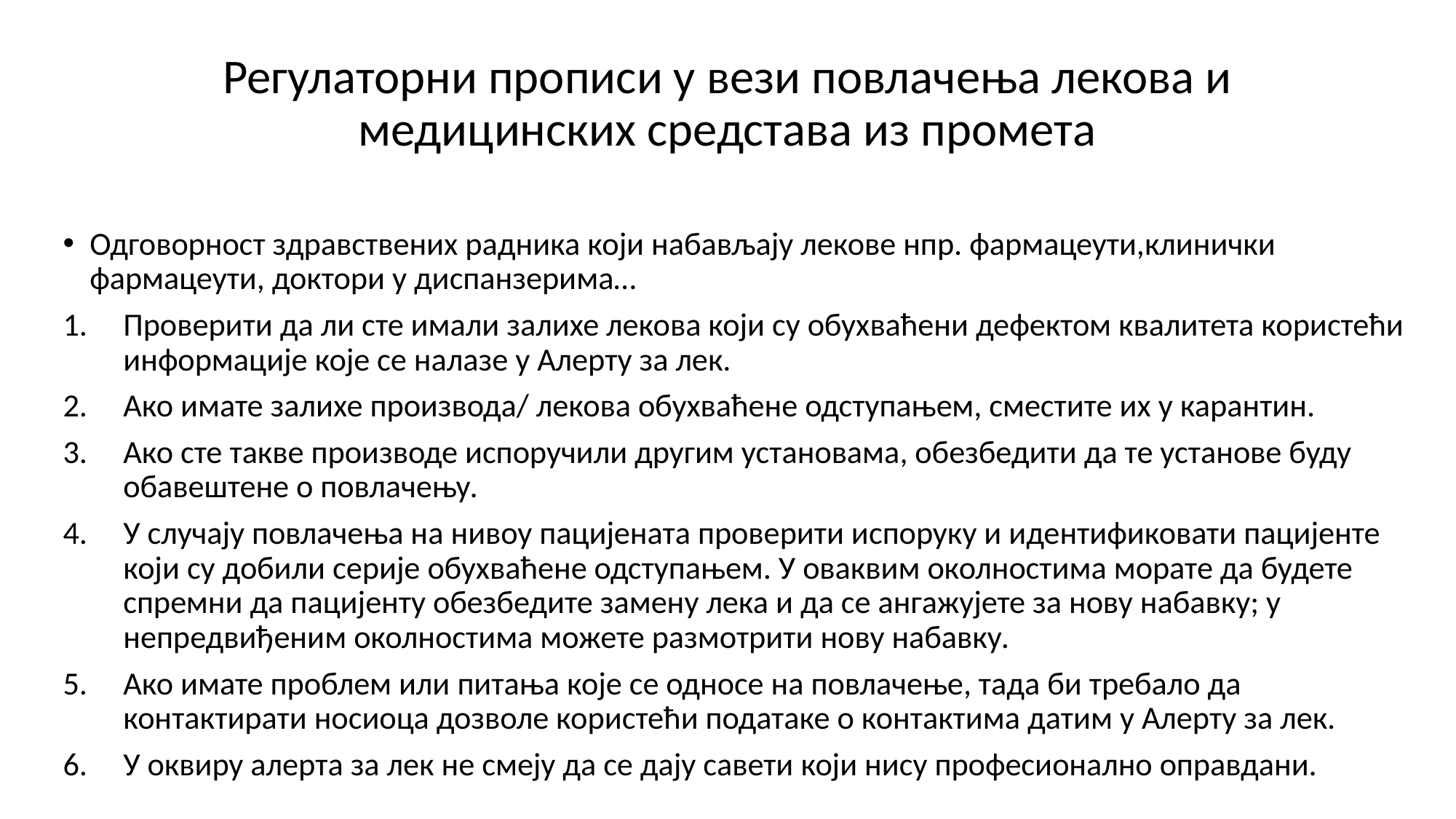

# Регулаторни прописи у вези повлачења лекова и медицинских средстава из промета
Одговорност здравствених радника који набављају лекове нпр. фармацеути,клинички фармацеути, доктори у диспанзерима…
Проверити да ли сте имали залихе лекова који су обухваћени дефектом квалитета користећи информације које се налазе у Алерту за лек.
Ако имате залихе производа/ лекова обухваћене одступањем, сместите их у карантин.
Ако сте такве производе испоручили другим установама, обезбедити да те установе буду обавештене о повлачењу.
У случају повлачења на нивоу пацијената проверити испоруку и идентификовати пацијенте који су добили серије обухваћене одступањем. У оваквим околностима морате да будете спремни да пацијенту обезбедите замену лека и да се ангажујете за нову набавку; у непредвиђеним околностима можете размотрити нову набавку.
Ако имате проблем или питања које се односе на повлачење, тада би требало да контактирати носиоца дозволе користећи податаке о контактима датим у Алерту за лек.
У оквиру алерта за лек не смеју да се дају савети који нису професионално оправдани.